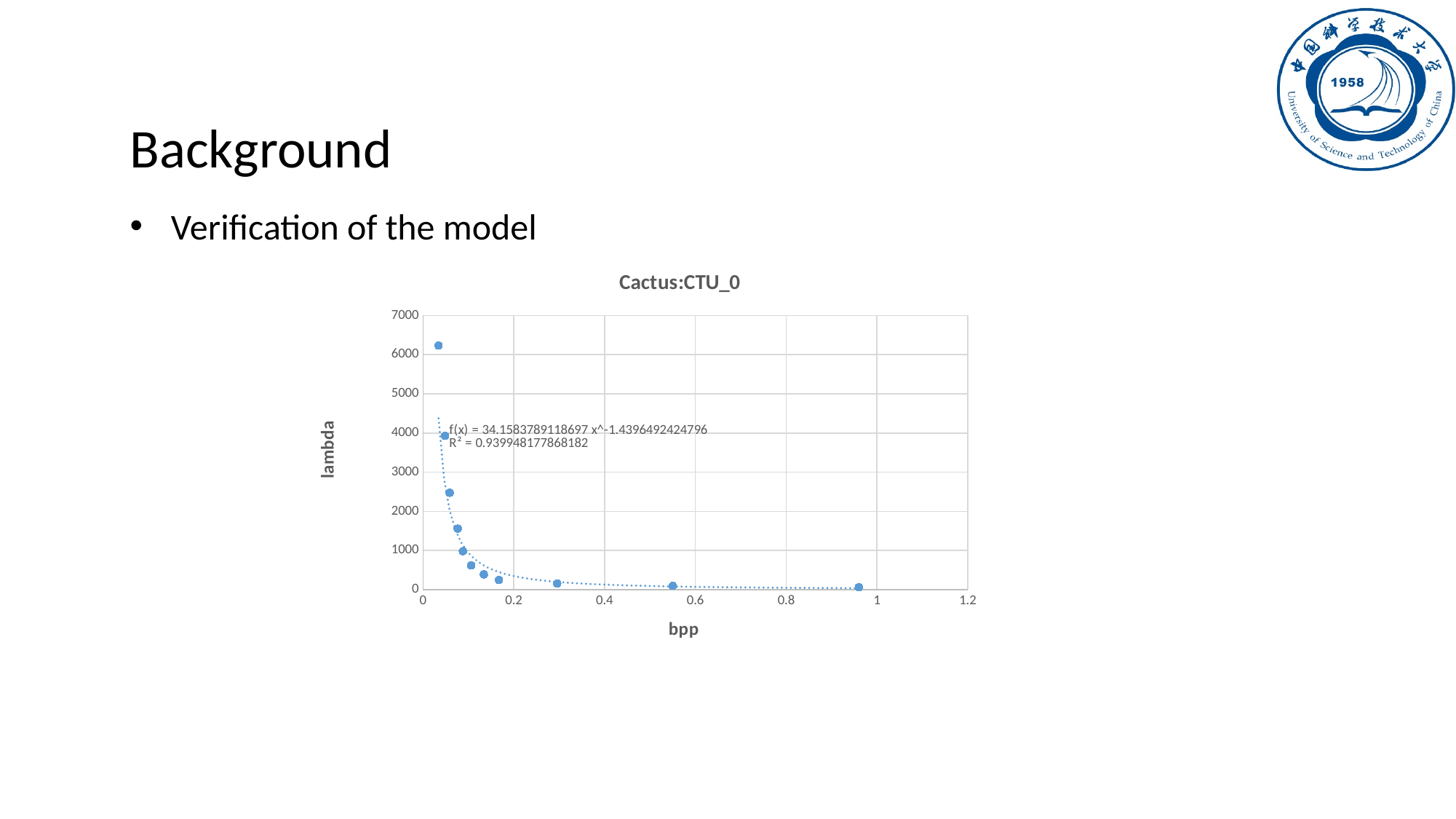

Background
Verification of the model

### Chart: Cactus:CTU_0

| Category |  |
|---|---|